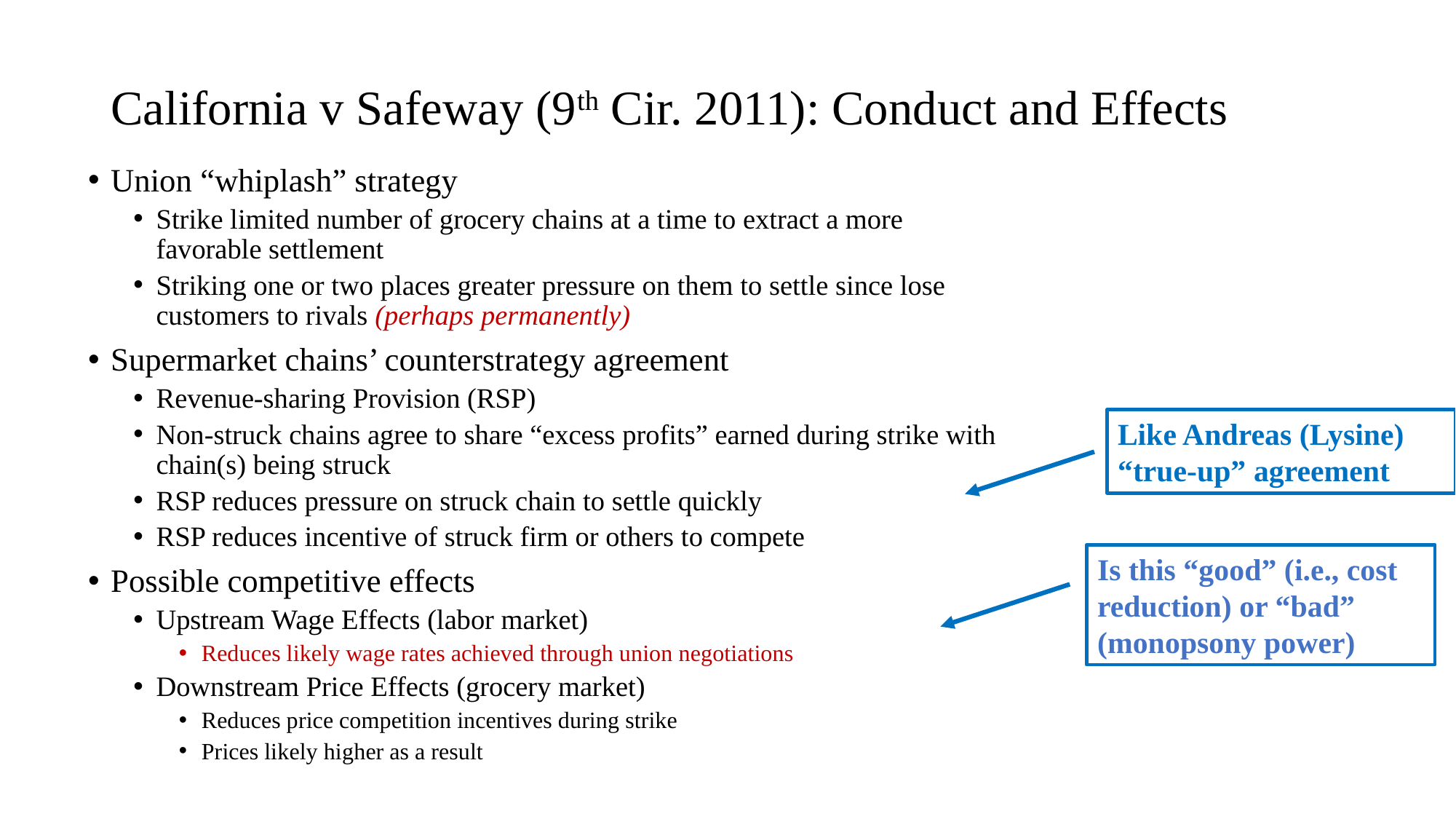

# California v Safeway (9th Cir. 2011): Conduct and Effects
Union “whiplash” strategy
Strike limited number of grocery chains at a time to extract a more favorable settlement
Striking one or two places greater pressure on them to settle since lose customers to rivals (perhaps permanently)
Supermarket chains’ counterstrategy agreement
Revenue-sharing Provision (RSP)
Non-struck chains agree to share “excess profits” earned during strike with chain(s) being struck
RSP reduces pressure on struck chain to settle quickly
RSP reduces incentive of struck firm or others to compete
Possible competitive effects
Upstream Wage Effects (labor market)
Reduces likely wage rates achieved through union negotiations
Downstream Price Effects (grocery market)
Reduces price competition incentives during strike
Prices likely higher as a result

Like Andreas (Lysine) “true-up” agreement
Is this “good” (i.e., cost reduction) or “bad” (monopsony power)